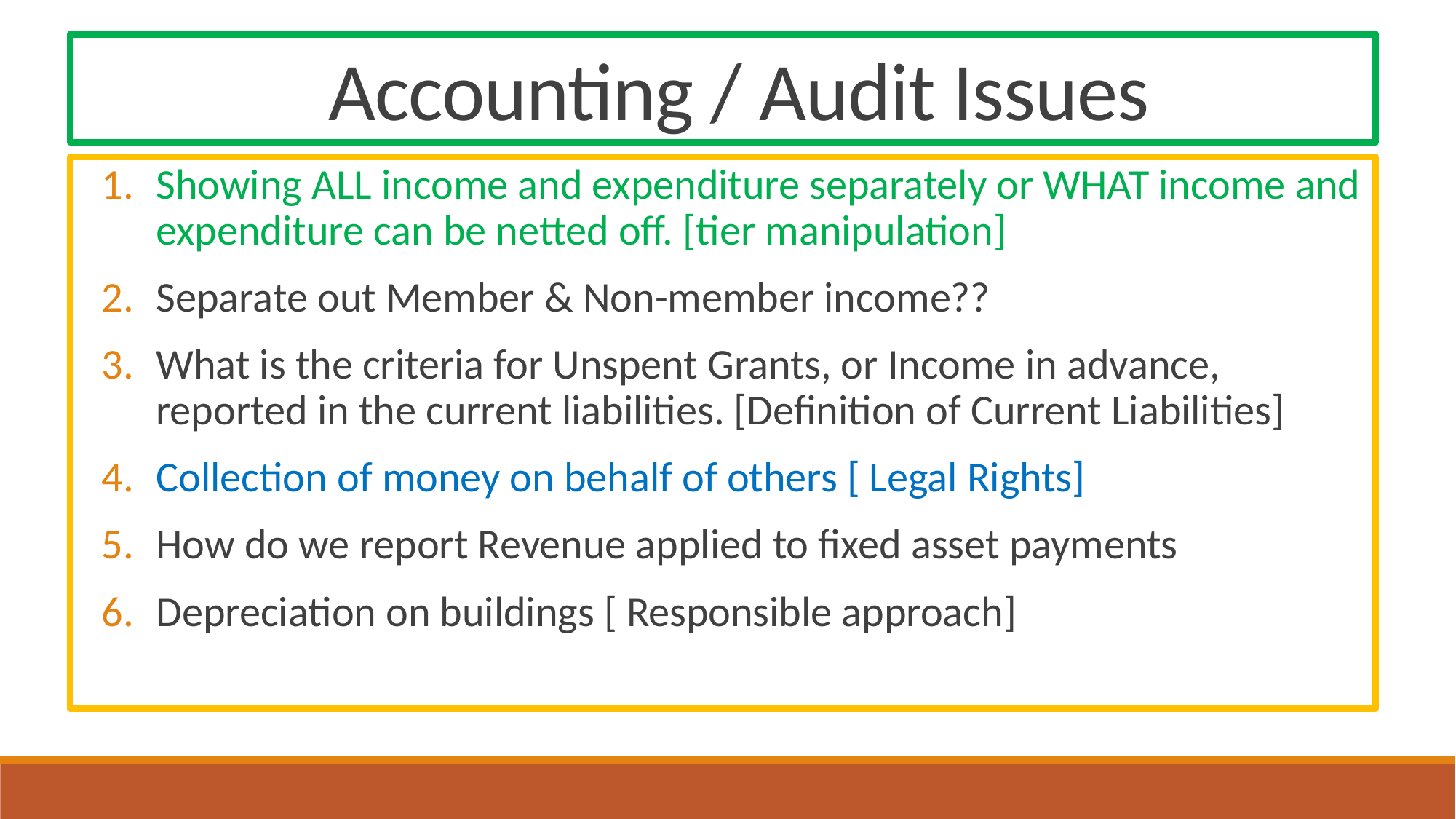

Accounting / Audit Issues
Showing ALL income and expenditure separately or WHAT income and expenditure can be netted off. [tier manipulation]
Separate out Member & Non-member income??
What is the criteria for Unspent Grants, or Income in advance, reported in the current liabilities. [Definition of Current Liabilities]
Collection of money on behalf of others [ Legal Rights]
How do we report Revenue applied to fixed asset payments
Depreciation on buildings [ Responsible approach]